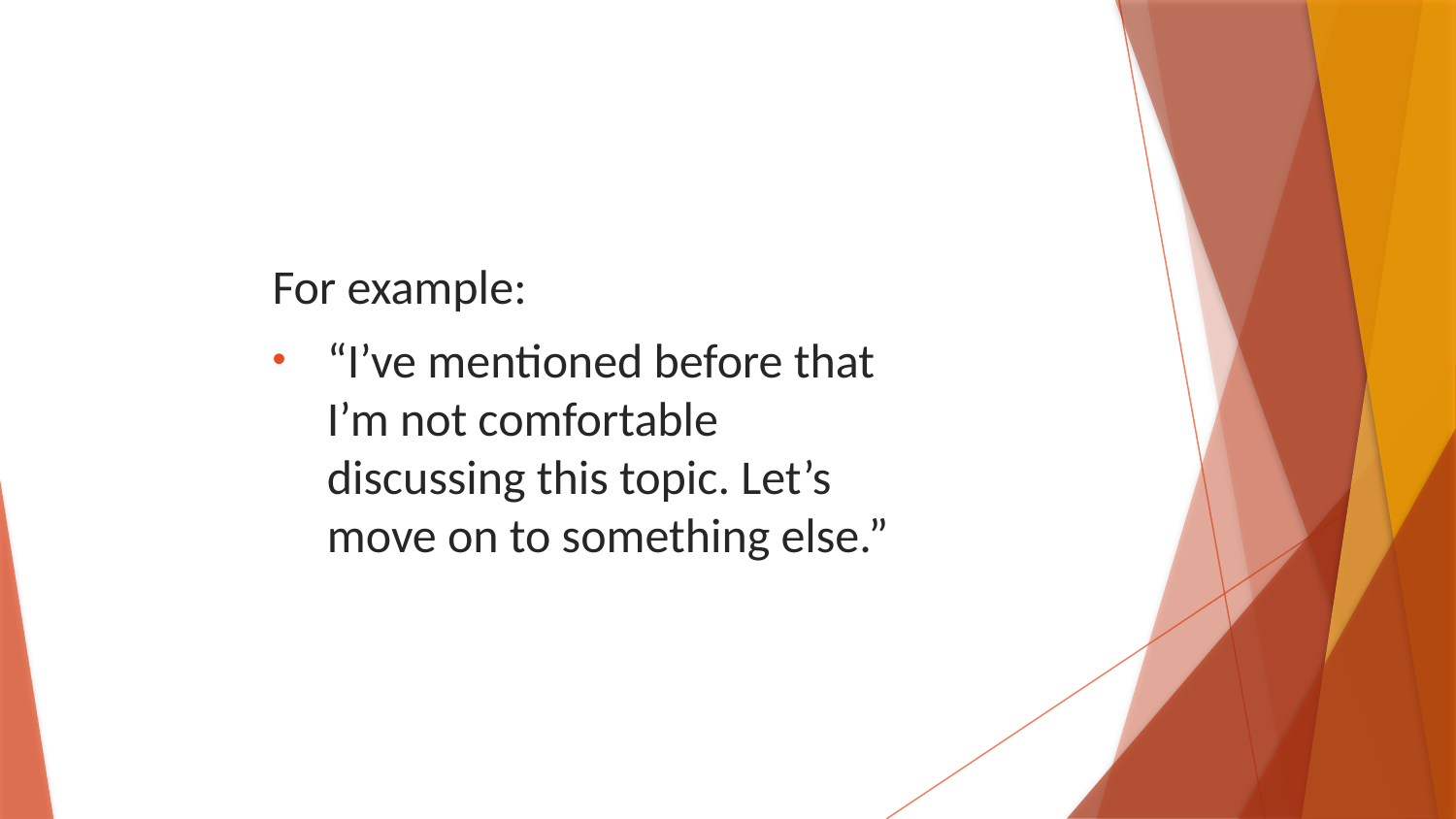

For example:
“I’ve mentioned before that I’m not comfortable discussing this topic. Let’s move on to something else.”